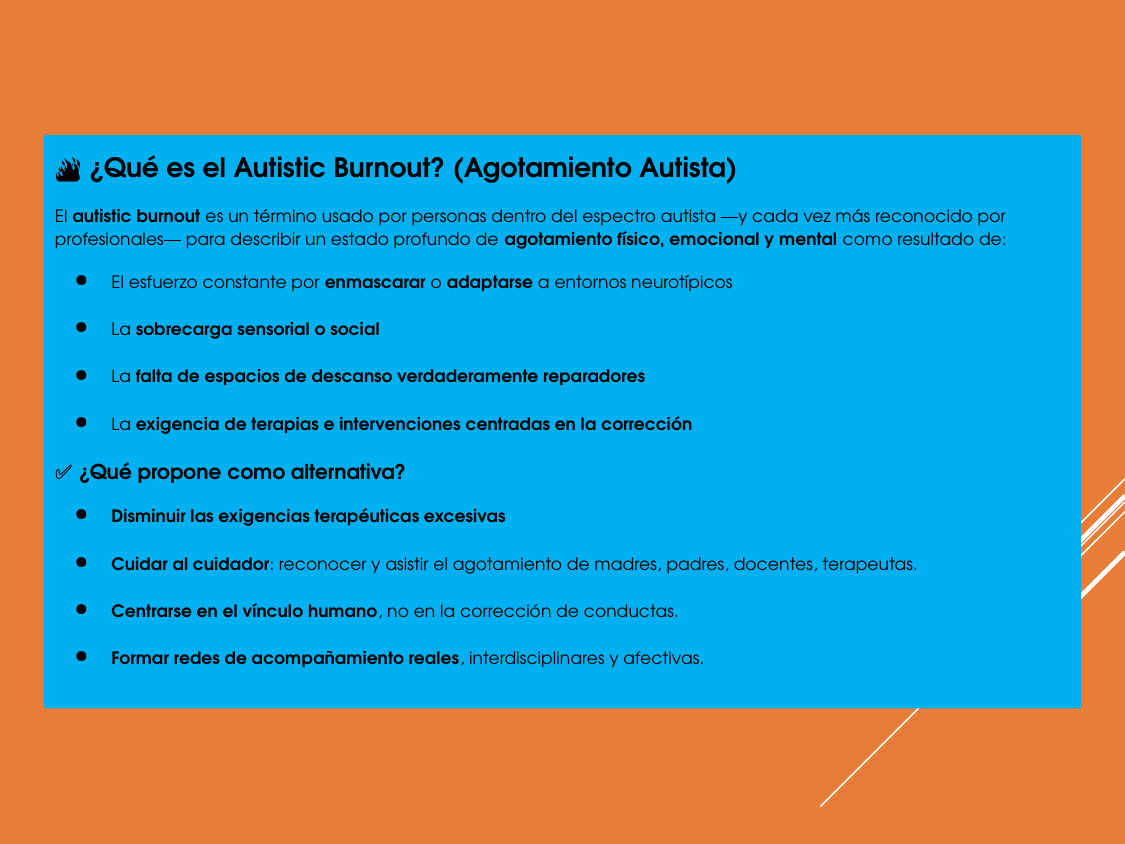

🔥 ¿Qué es el Autistic Burnout? (Agotamiento Autista)
El autistic burnout es un término usado por personas dentro del espectro autista —y cada vez más reconocido por profesionales— para describir un estado profundo de agotamiento físico, emocional y mental como resultado de:
El esfuerzo constante por enmascarar o adaptarse a entornos neurotípicos
La sobrecarga sensorial o social
La falta de espacios de descanso verdaderamente reparadores
La exigencia de terapias e intervenciones centradas en la corrección
✅ ¿Qué propone como alternativa?
Disminuir las exigencias terapéuticas excesivas
Cuidar al cuidador: reconocer y asistir el agotamiento de madres, padres, docentes, terapeutas.
Centrarse en el vínculo humano, no en la corrección de conductas.
Formar redes de acompañamiento reales, interdisciplinares y afectivas.